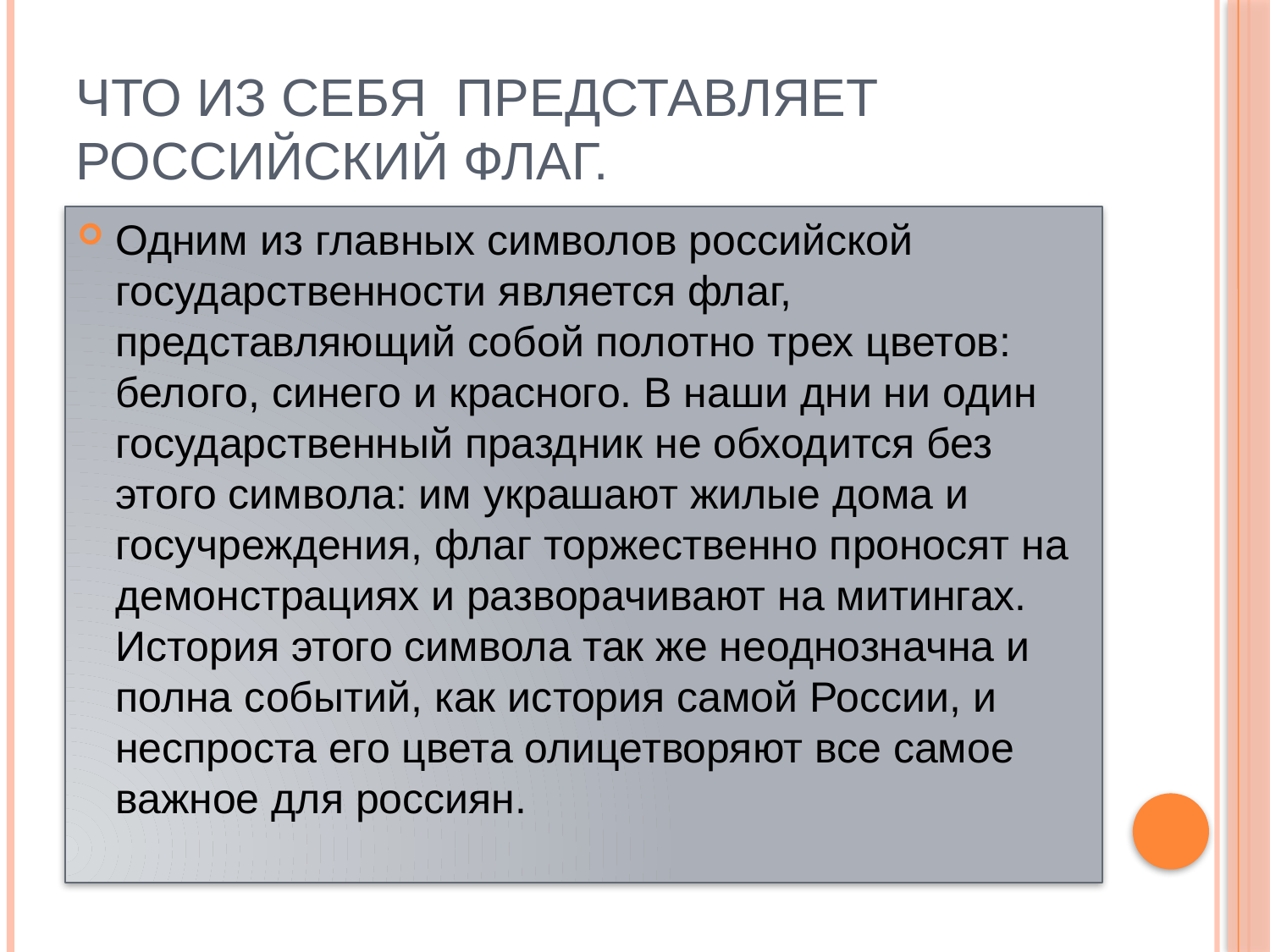

# Что из себя  представляет Российский флаг.
Одним из главных символов российской государственности является флаг, представляющий собой полотно трех цветов: белого, синего и красного. В наши дни ни один государственный праздник не обходится без этого символа: им украшают жилые дома и госучреждения, флаг торжественно проносят на демонстрациях и разворачивают на митингах. История этого символа так же неоднозначна и полна событий, как история самой России, и неспроста его цвета олицетворяют все самое важное для россиян.